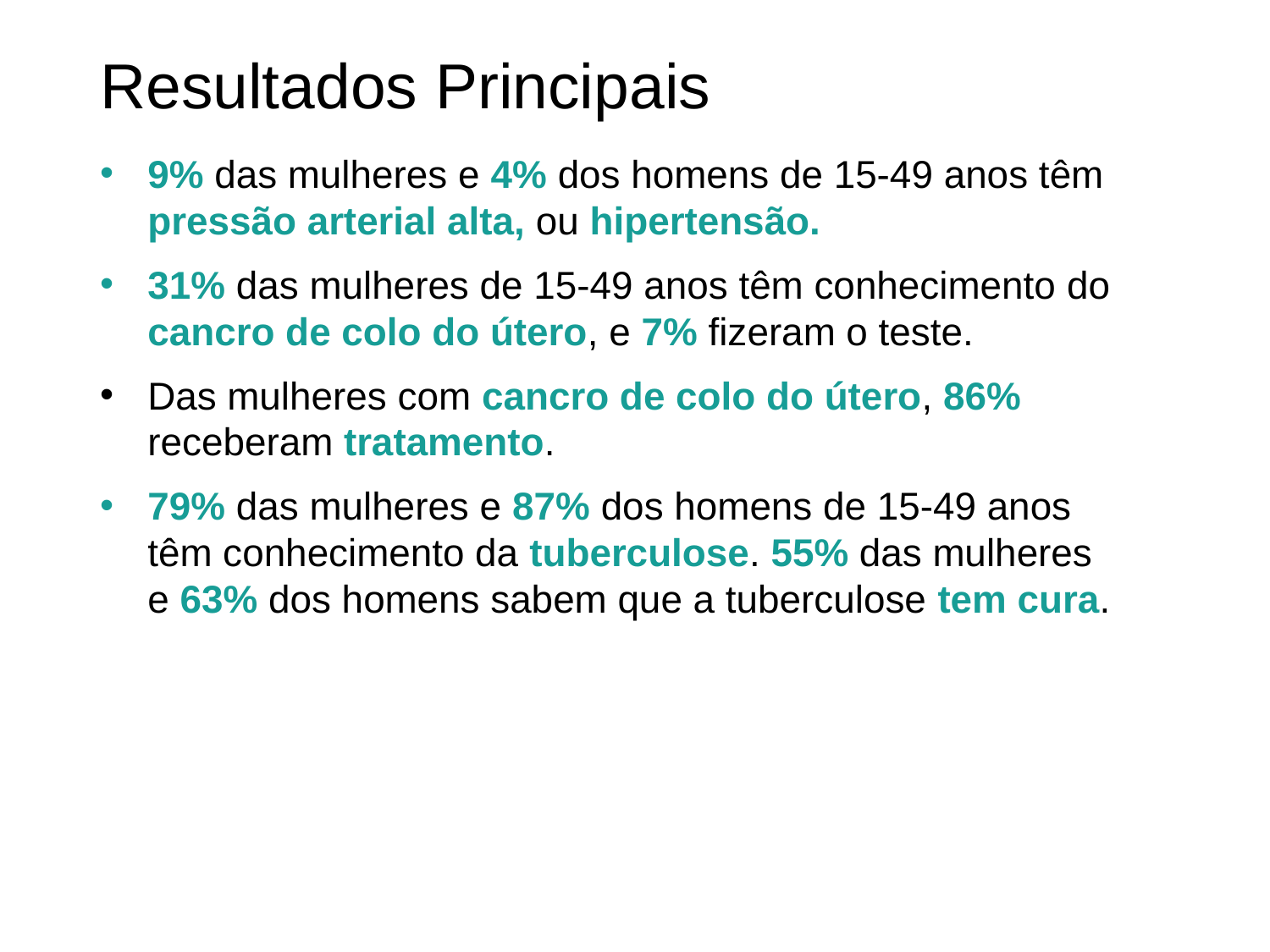

# Resultados Principais
9% das mulheres e 4% dos homens de 15-49 anos têm pressão arterial alta, ou hipertensão.
31% das mulheres de 15-49 anos têm conhecimento do cancro de colo do útero, e 7% fizeram o teste.
Das mulheres com cancro de colo do útero, 86% receberam tratamento.
79% das mulheres e 87% dos homens de 15-49 anos têm conhecimento da tuberculose. 55% das mulheres e 63% dos homens sabem que a tuberculose tem cura.